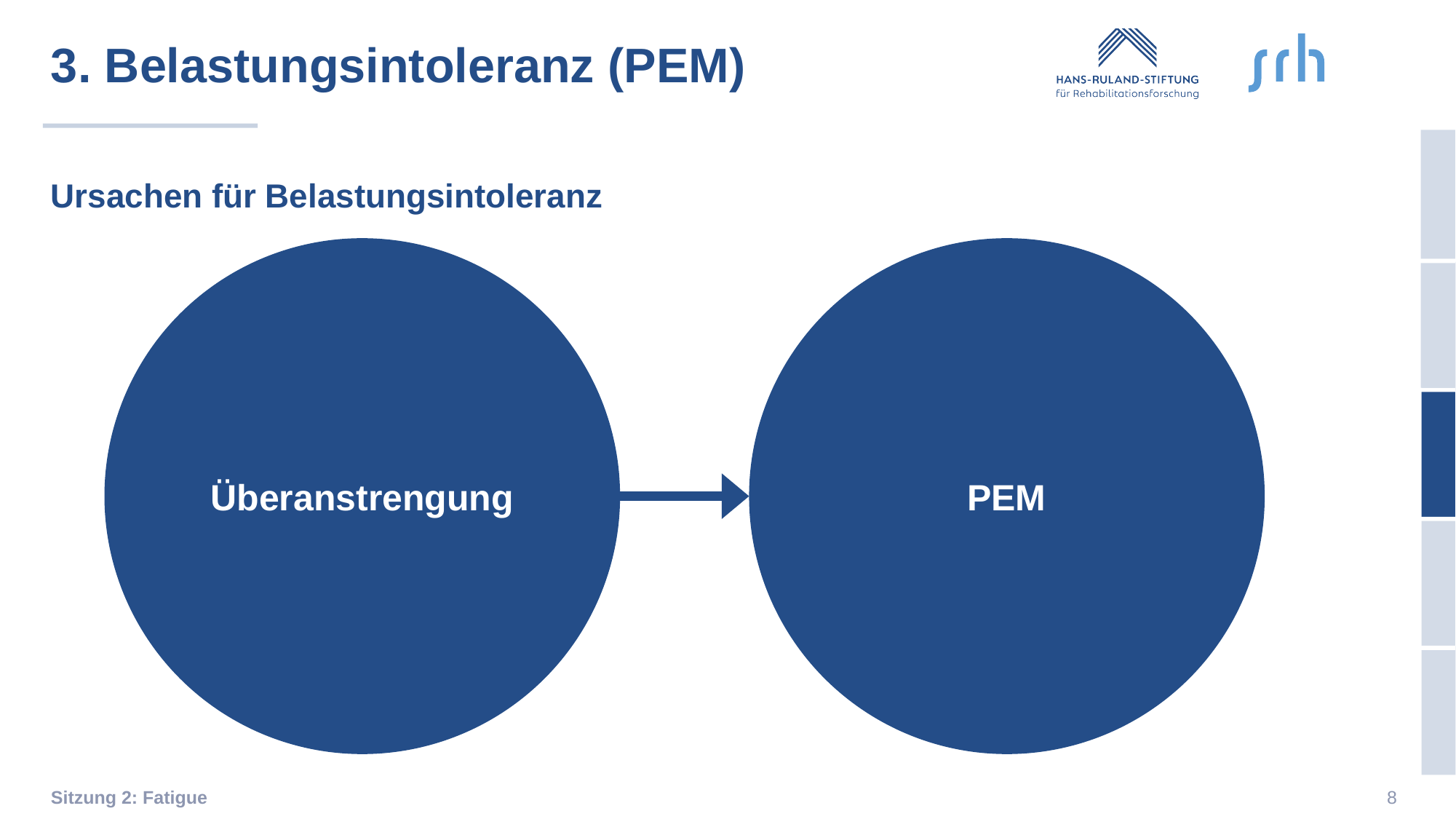

# 3. Belastungsintoleranz (PEM)
Ursachen für Belastungsintoleranz
Überanstrengung
PEM
8
Sitzung 2: Fatigue